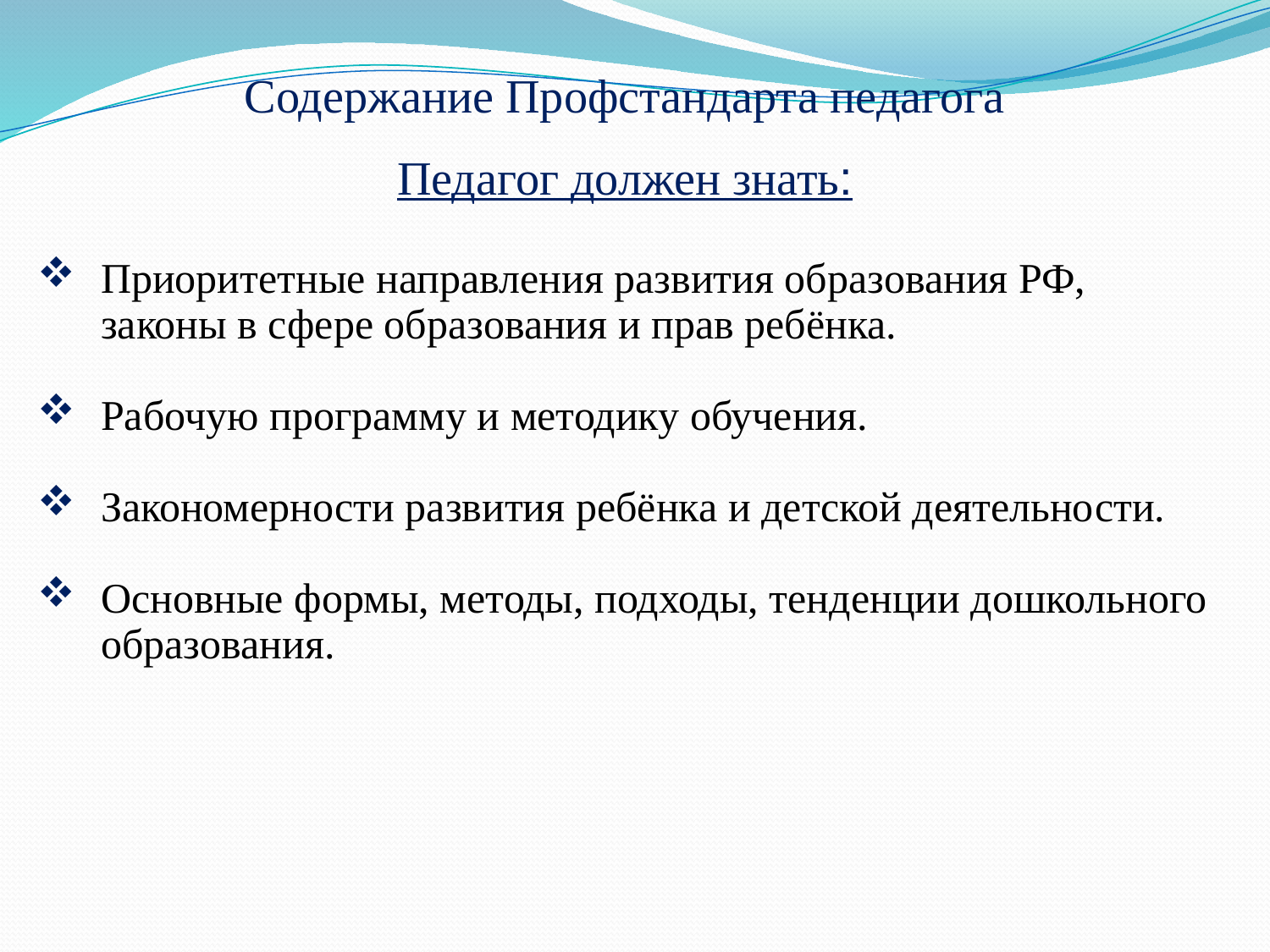

Содержание Профстандарта педагога

Педагог должен знать:

Приоритетные направления развития образования РФ, законы в сфере образования и прав ребёнка.

Рабочую программу и методику обучения.

Закономерности развития ребёнка и детской деятельности.

Основные формы, методы, подходы, тенденции дошкольного образования.